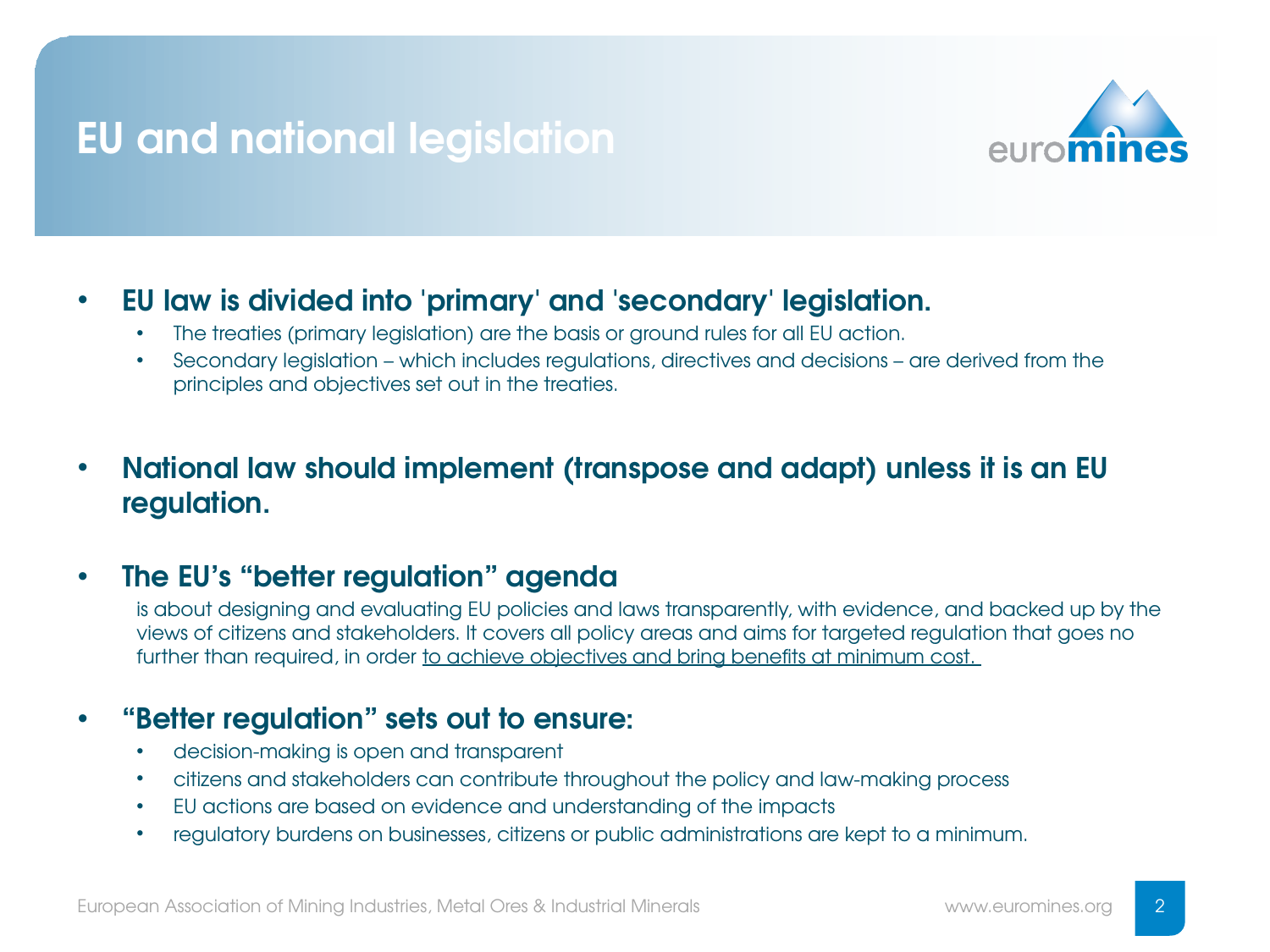

# EU and national legislation
EU law is divided into 'primary' and 'secondary' legislation.
The treaties (primary legislation) are the basis or ground rules for all EU action.
Secondary legislation – which includes regulations, directives and decisions – are derived from the principles and objectives set out in the treaties.

National law should implement (transpose and adapt) unless it is an EU regulation.

The EU’s “better regulation” agenda
is about designing and evaluating EU policies and laws transparently, with evidence, and backed up by the views of citizens and stakeholders. It covers all policy areas and aims for targeted regulation that goes no further than required, in order to achieve objectives and bring benefits at minimum cost.

“Better regulation” sets out to ensure:
decision-making is open and transparent
citizens and stakeholders can contribute throughout the policy and law‑making process
EU actions are based on evidence and understanding of the impacts
regulatory burdens on businesses, citizens or public administrations are kept to a minimum.

2